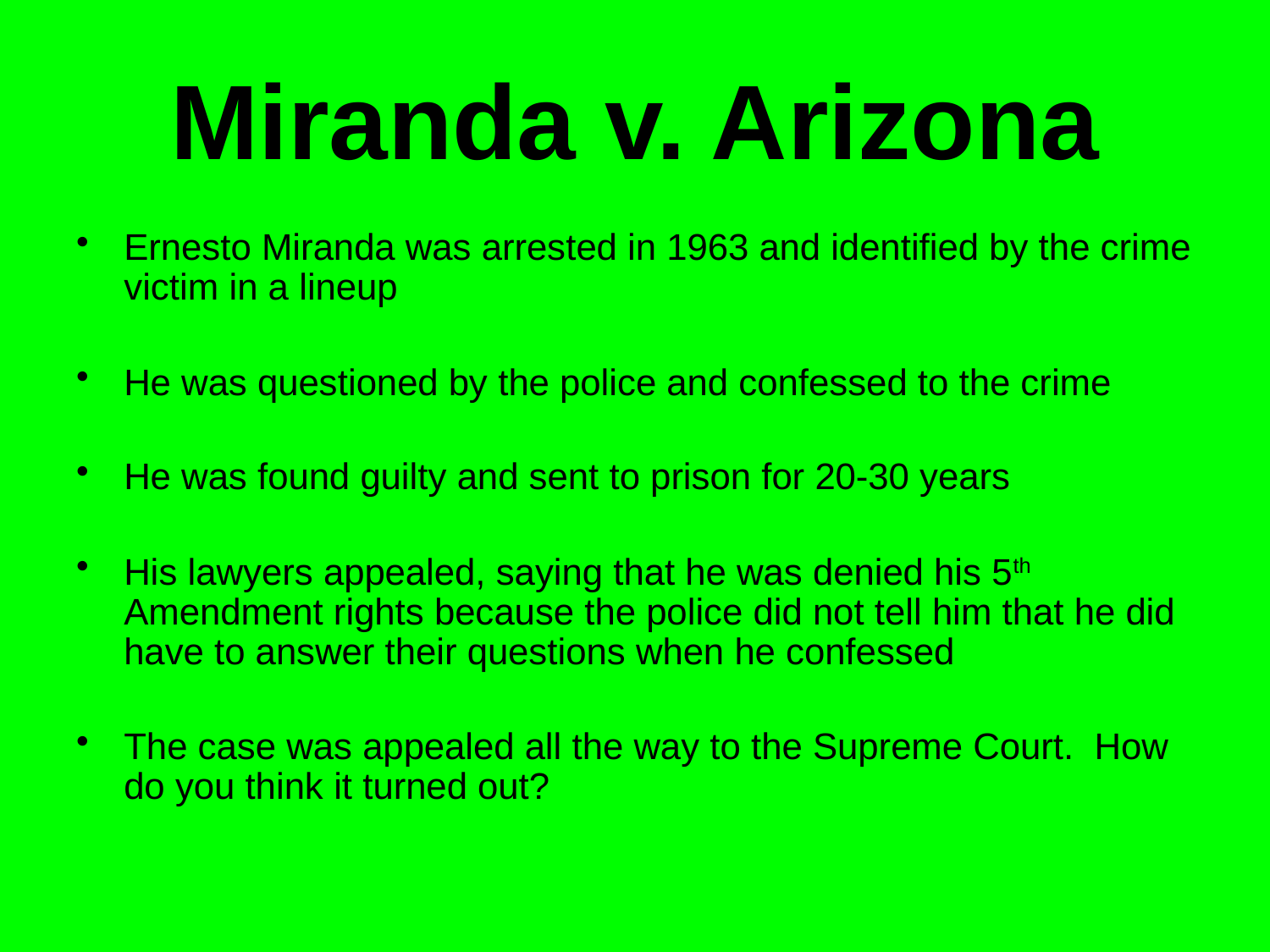

# Miranda v. Arizona
Ernesto Miranda was arrested in 1963 and identified by the crime victim in a lineup

He was questioned by the police and confessed to the crime

He was found guilty and sent to prison for 20-30 years

His lawyers appealed, saying that he was denied his 5th Amendment rights because the police did not tell him that he did have to answer their questions when he confessed

The case was appealed all the way to the Supreme Court.  How do you think it turned out?